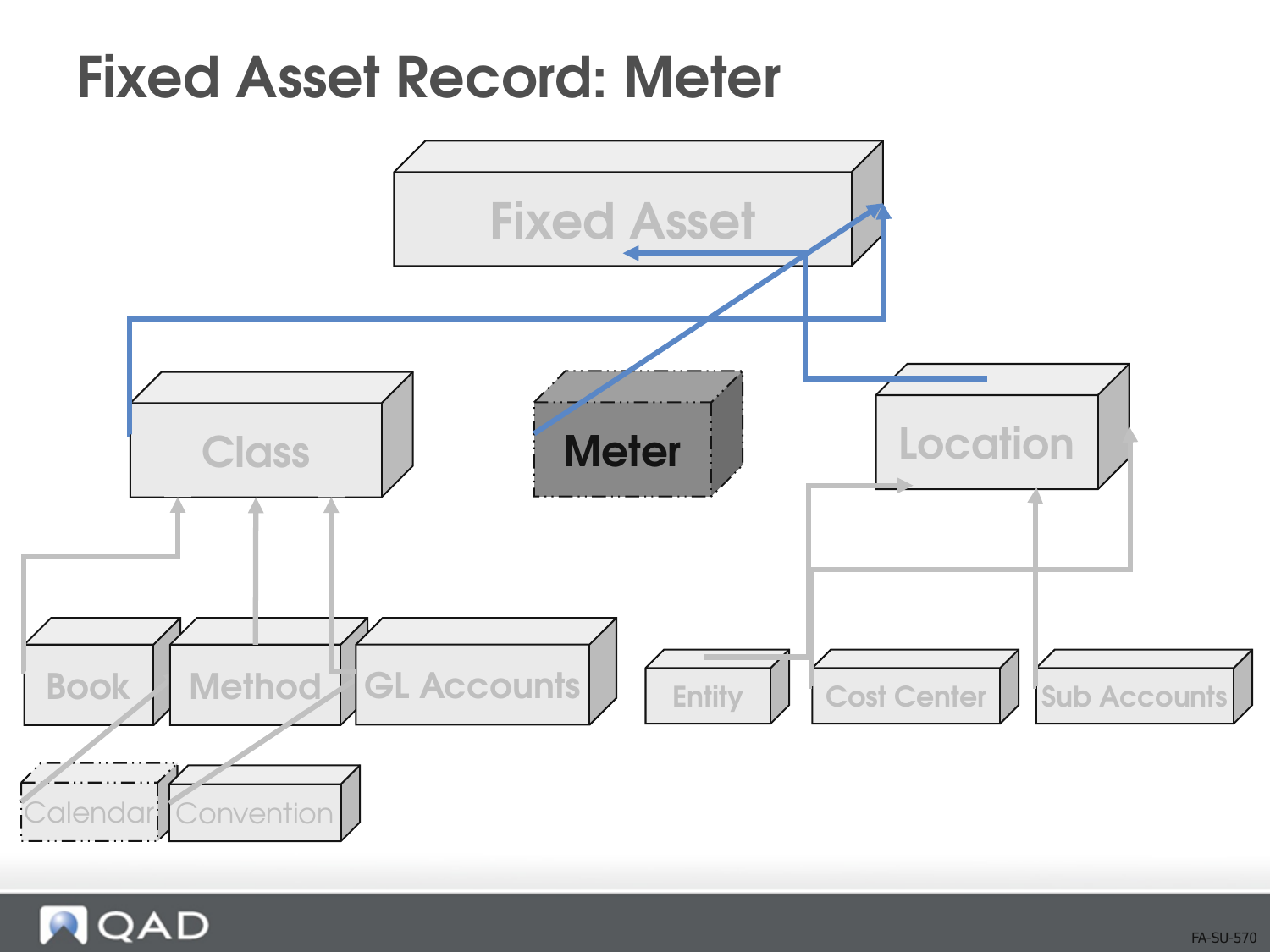

# Fixed Asset Record: Meter
Fixed Asset
Location
Meter
Class

Book
Method
Convention
GL Accounts
Entity
Cost Center
Sub Accounts
Calendar
FA-SU-570